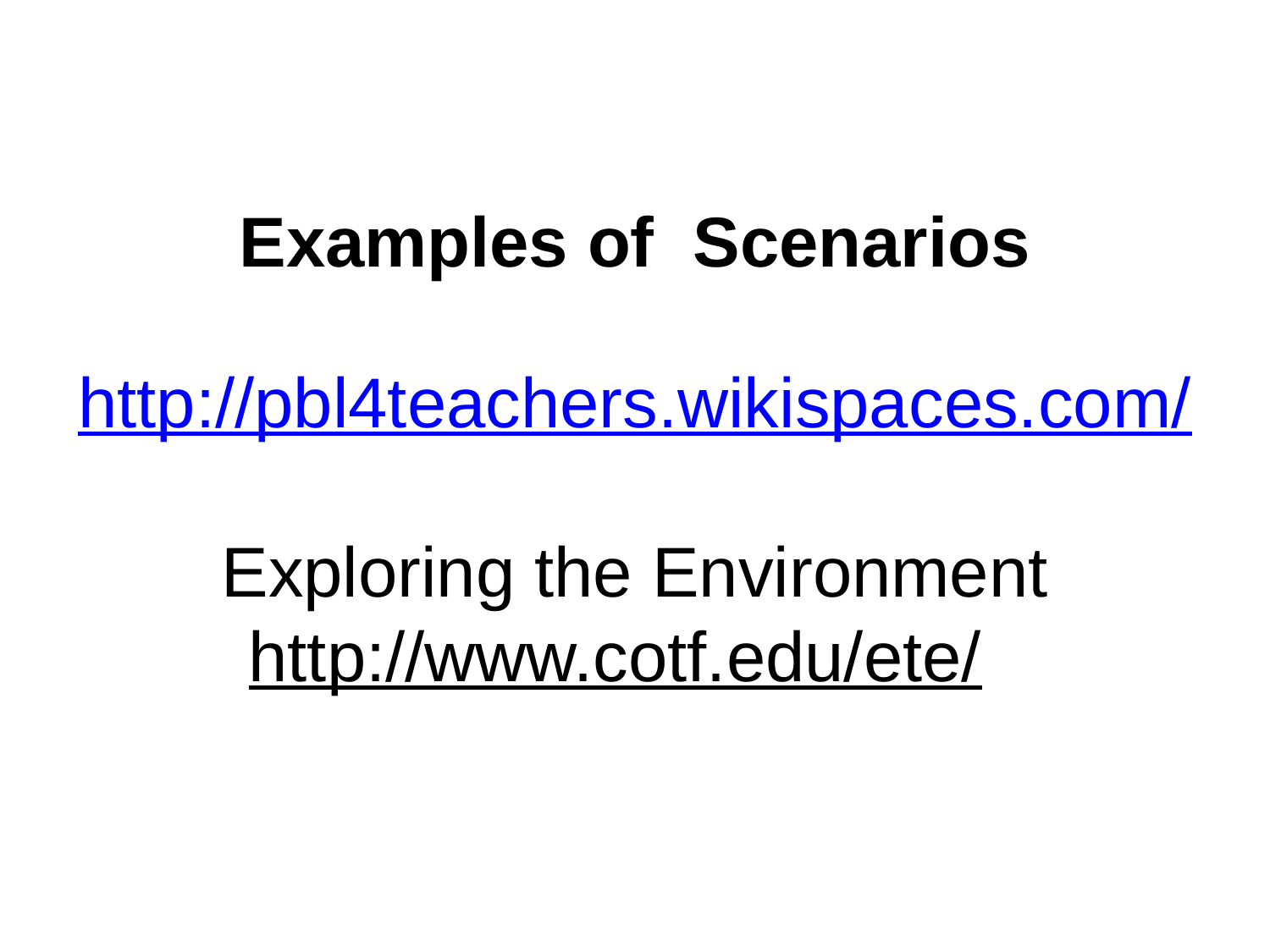

Examples of  Scenarios

http://pbl4teachers.wikispaces.com/

Exploring the Environment
http://www.cotf.edu/ete/